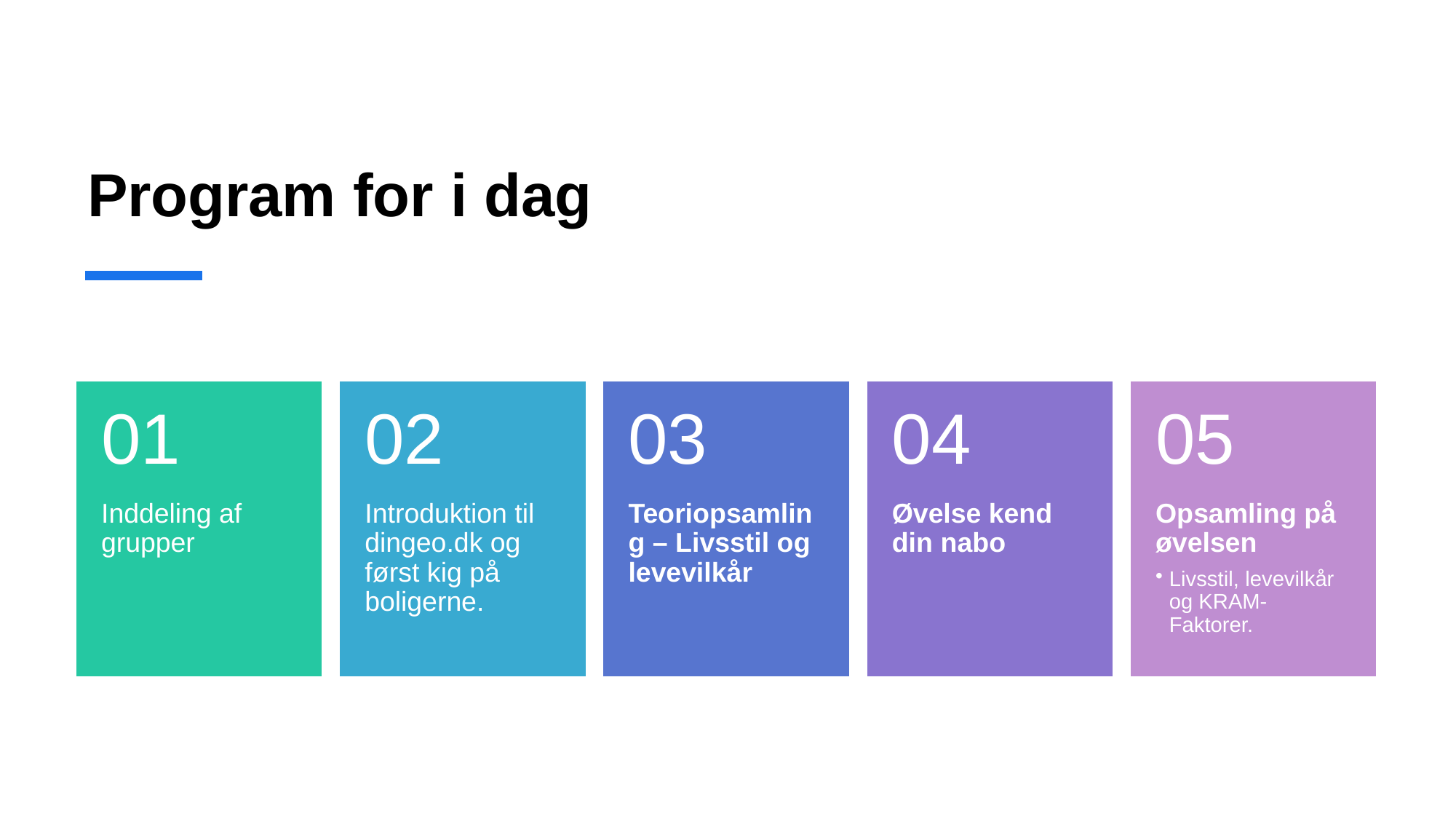

# Program for i dag
Inddeling af grupper
01
Introduktion til dingeo.dk og først kig på boligerne.
02
Teoriopsamling – Livsstil og levevilkår
03
Øvelse kend din nabo
04
Opsamling på øvelsen
Livsstil, levevilkår og KRAM-Faktorer.
05